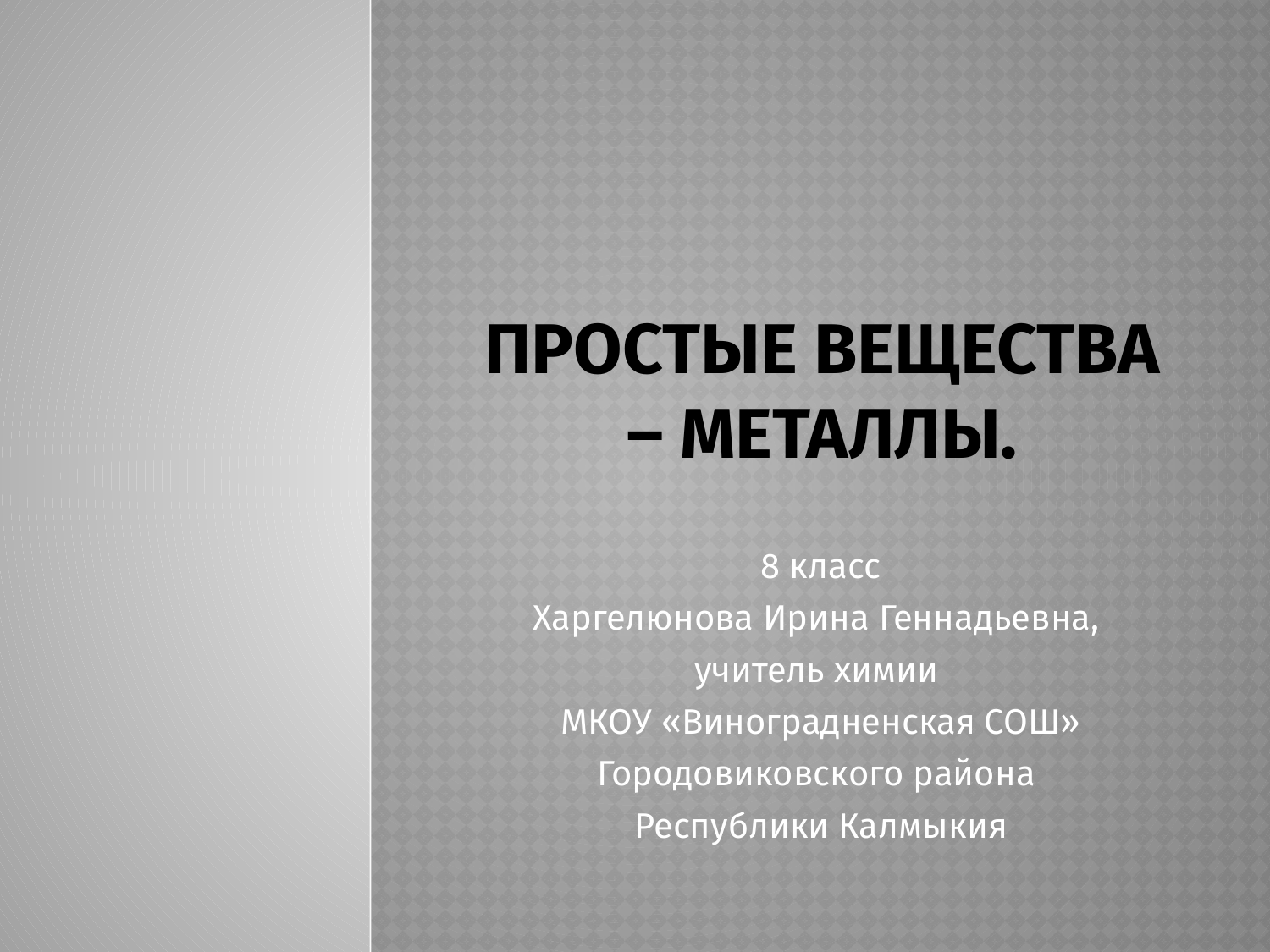

# Простые вещества – металлы.

8 класс
Харгелюнова Ирина Геннадьевна,
учитель химии
МКОУ «Виноградненская СОШ»
Городовиковского района
Республики Калмыкия